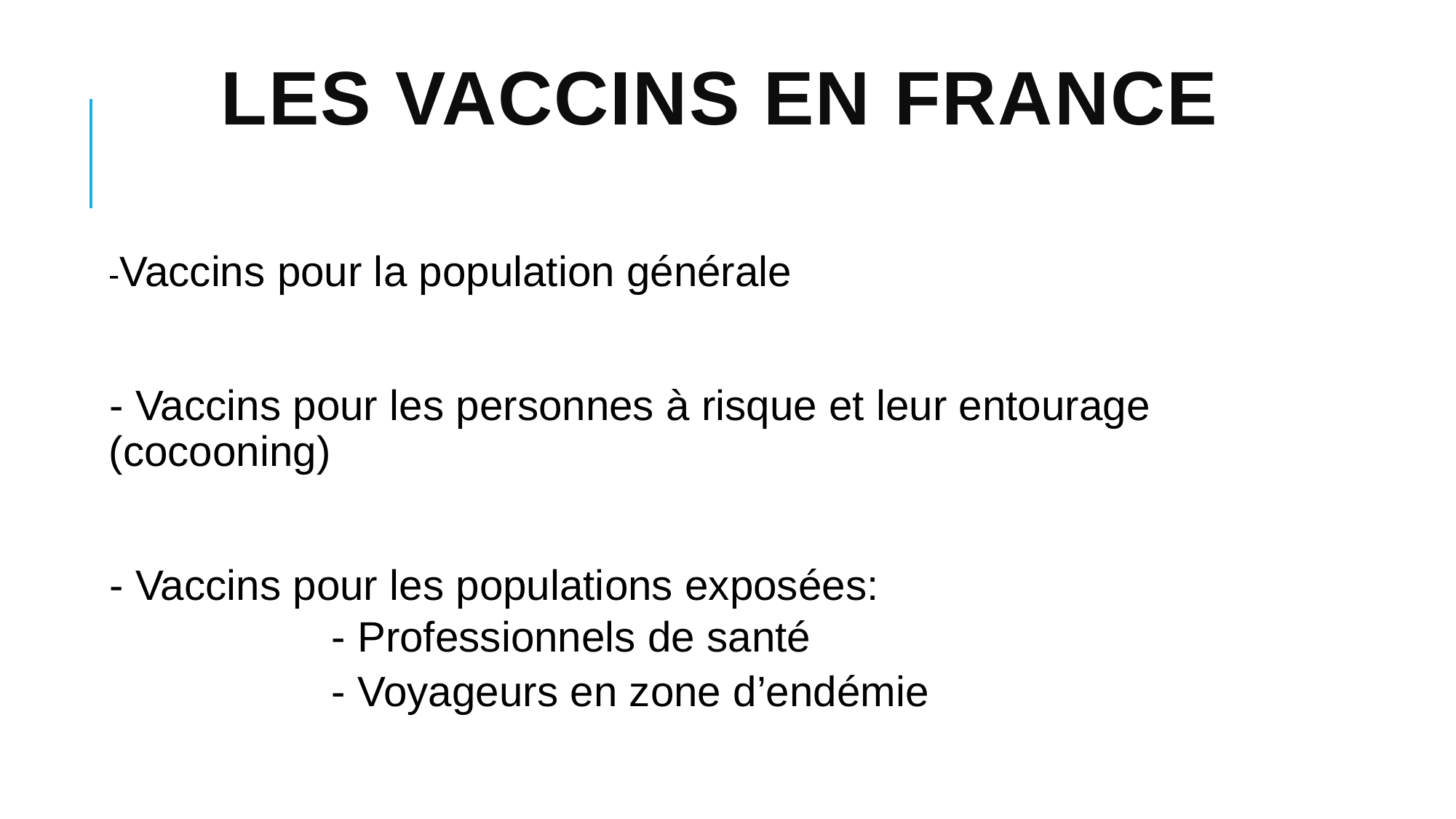

# Les vaccins en France
-Vaccins pour la population générale

- Vaccins pour les personnes à risque et leur entourage (cocooning)

- Vaccins pour les populations exposées:
		- Professionnels de santé
		- Voyageurs en zone d’endémie